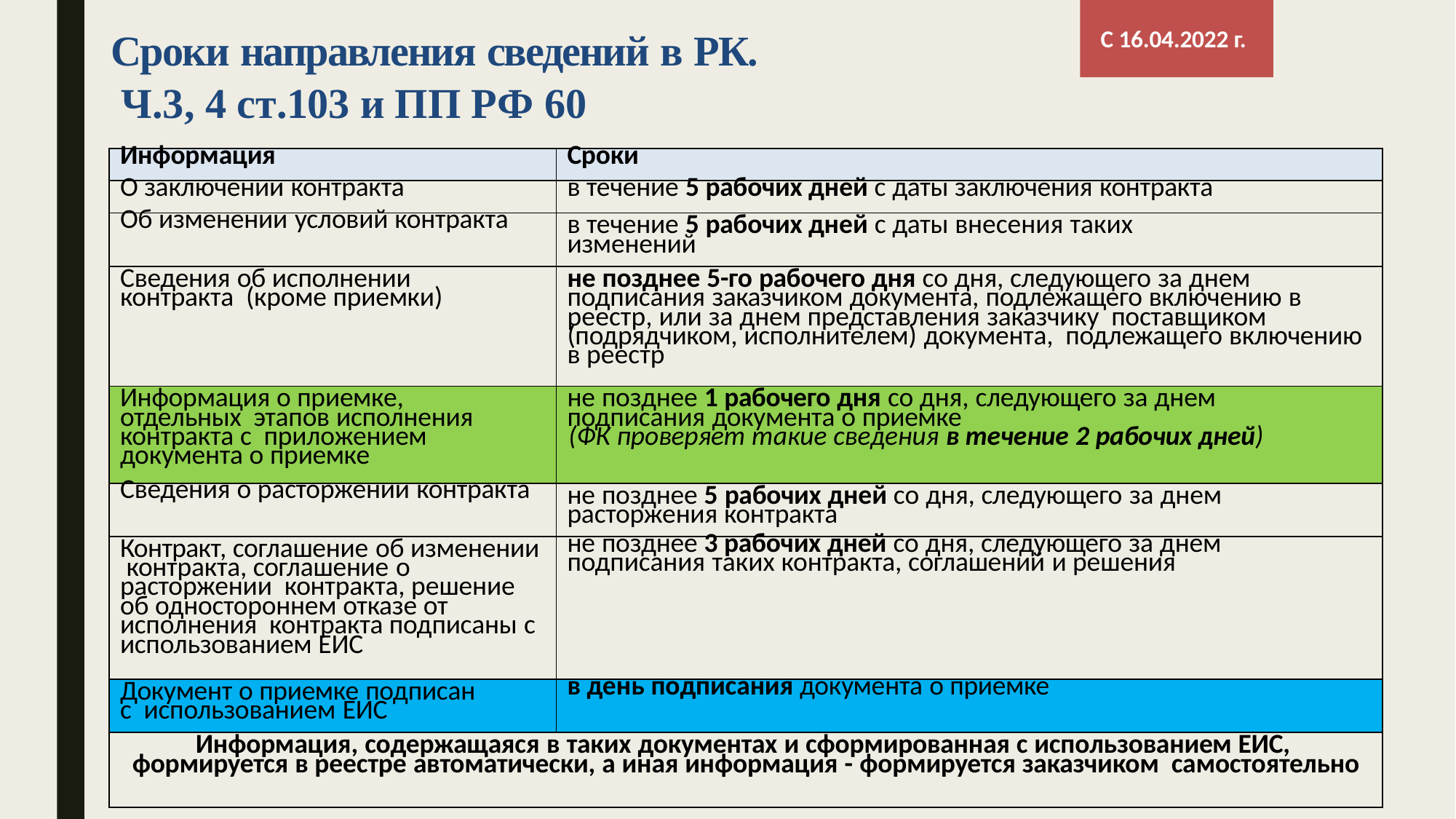

Сроки направления сведений в РК.
 Ч.3, 4 ст.103 и ПП РФ 60
# С 16.04.2022 г.
| Информация | Сроки |
| --- | --- |
| О заключении контракта | в течение 5 рабочих дней с даты заключения контракта |
| Об изменении условий контракта | в течение 5 рабочих дней с даты внесения таких изменений |
| Сведения об исполнении контракта (кроме приемки) | не позднее 5-го рабочего дня со дня, следующего за днем подписания заказчиком документа, подлежащего включению в реестр, или за днем представления заказчику поставщиком (подрядчиком, исполнителем) документа, подлежащего включению в реестр |
| Информация о приемке, отдельных этапов исполнения контракта с приложением документа о приемке | не позднее 1 рабочего дня со дня, следующего за днем подписания документа о приемке (ФК проверяет такие сведения в течение 2 рабочих дней) |
| Сведения о расторжении контракта | не позднее 5 рабочих дней со дня, следующего за днем расторжения контракта |
| Контракт, соглашение об изменении контракта, соглашение о расторжении контракта, решение об одностороннем отказе от исполнения контракта подписаны с использованием ЕИС | не позднее 3 рабочих дней со дня, следующего за днем подписания таких контракта, соглашений и решения |
| Документ о приемке подписан с использованием ЕИС | в день подписания документа о приемке |
| Информация, содержащаяся в таких документах и сформированная с использованием ЕИС, формируется в реестре автоматически, а иная информация - формируется заказчиком самостоятельно |  |